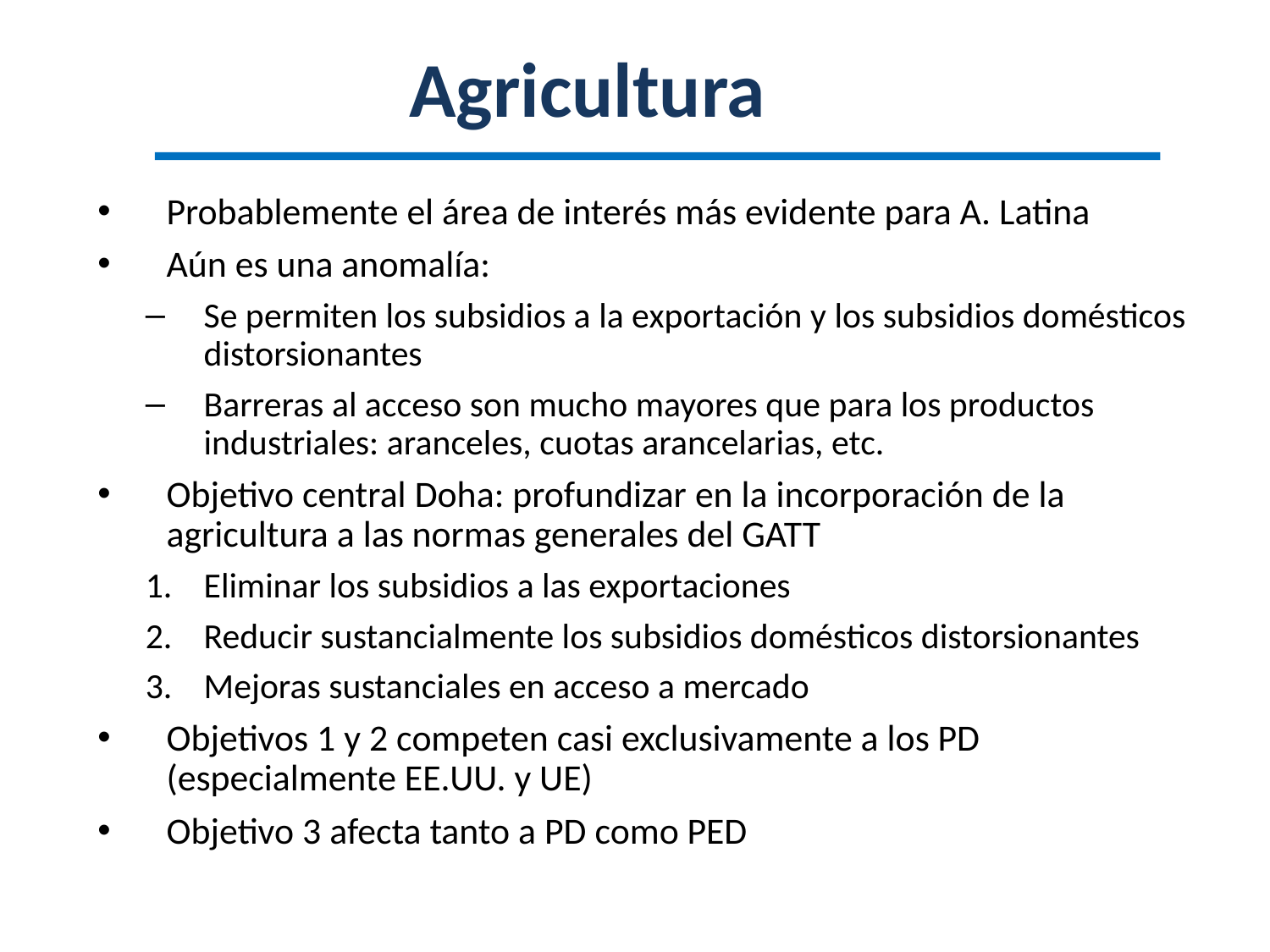

# Agricultura

Probablemente el área de interés más evidente para A. Latina
Aún es una anomalía:
Se permiten los subsidios a la exportación y los subsidios domésticos distorsionantes
Barreras al acceso son mucho mayores que para los productos industriales: aranceles, cuotas arancelarias, etc.
Objetivo central Doha: profundizar en la incorporación de la agricultura a las normas generales del GATT
Eliminar los subsidios a las exportaciones
Reducir sustancialmente los subsidios domésticos distorsionantes
Mejoras sustanciales en acceso a mercado
Objetivos 1 y 2 competen casi exclusivamente a los PD (especialmente EE.UU. y UE)
Objetivo 3 afecta tanto a PD como PED